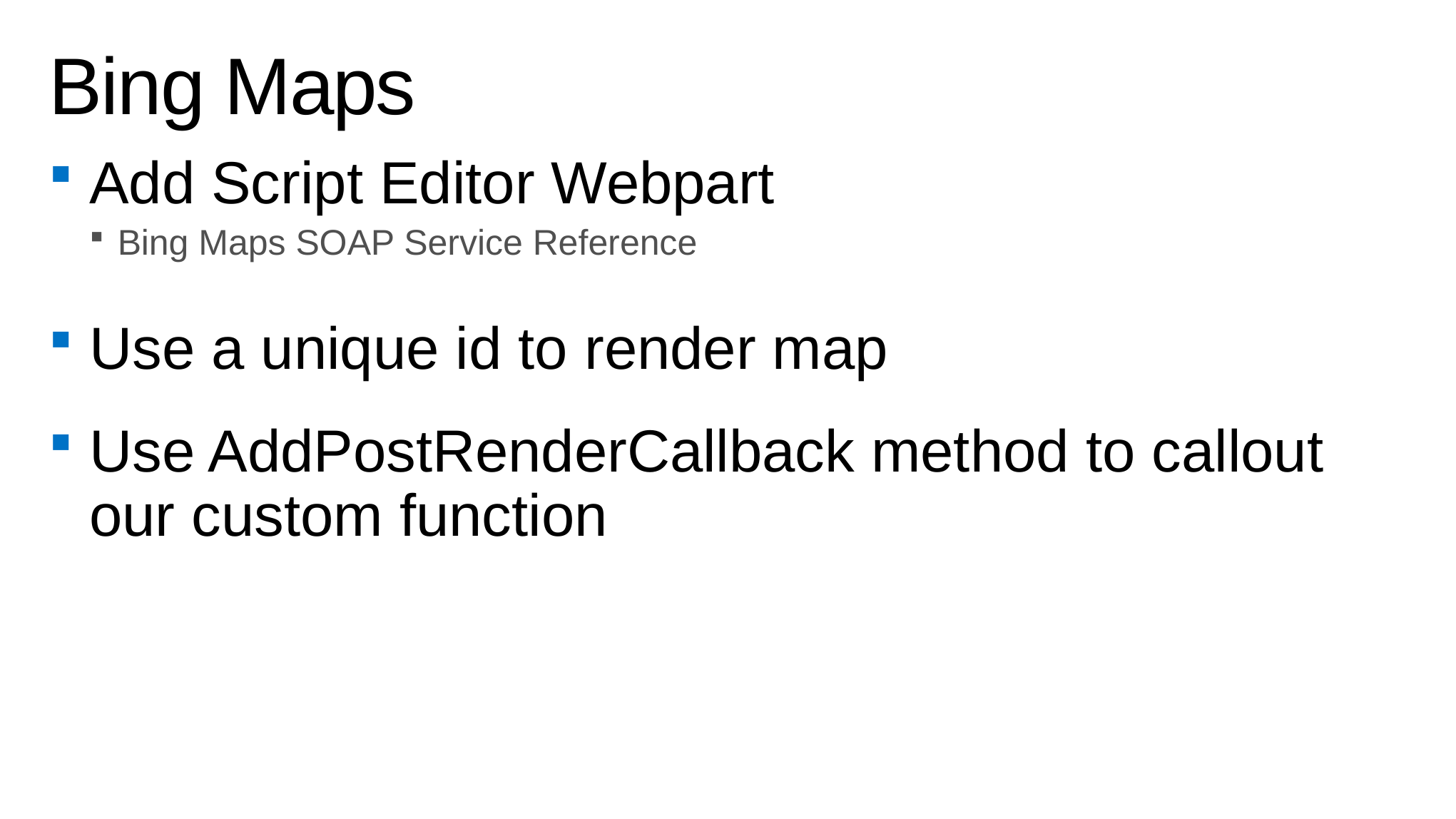

# Bing Maps
Add Script Editor Webpart
Bing Maps SOAP Service Reference

Use a unique id to render map

Use AddPostRenderCallback method to callout our custom function